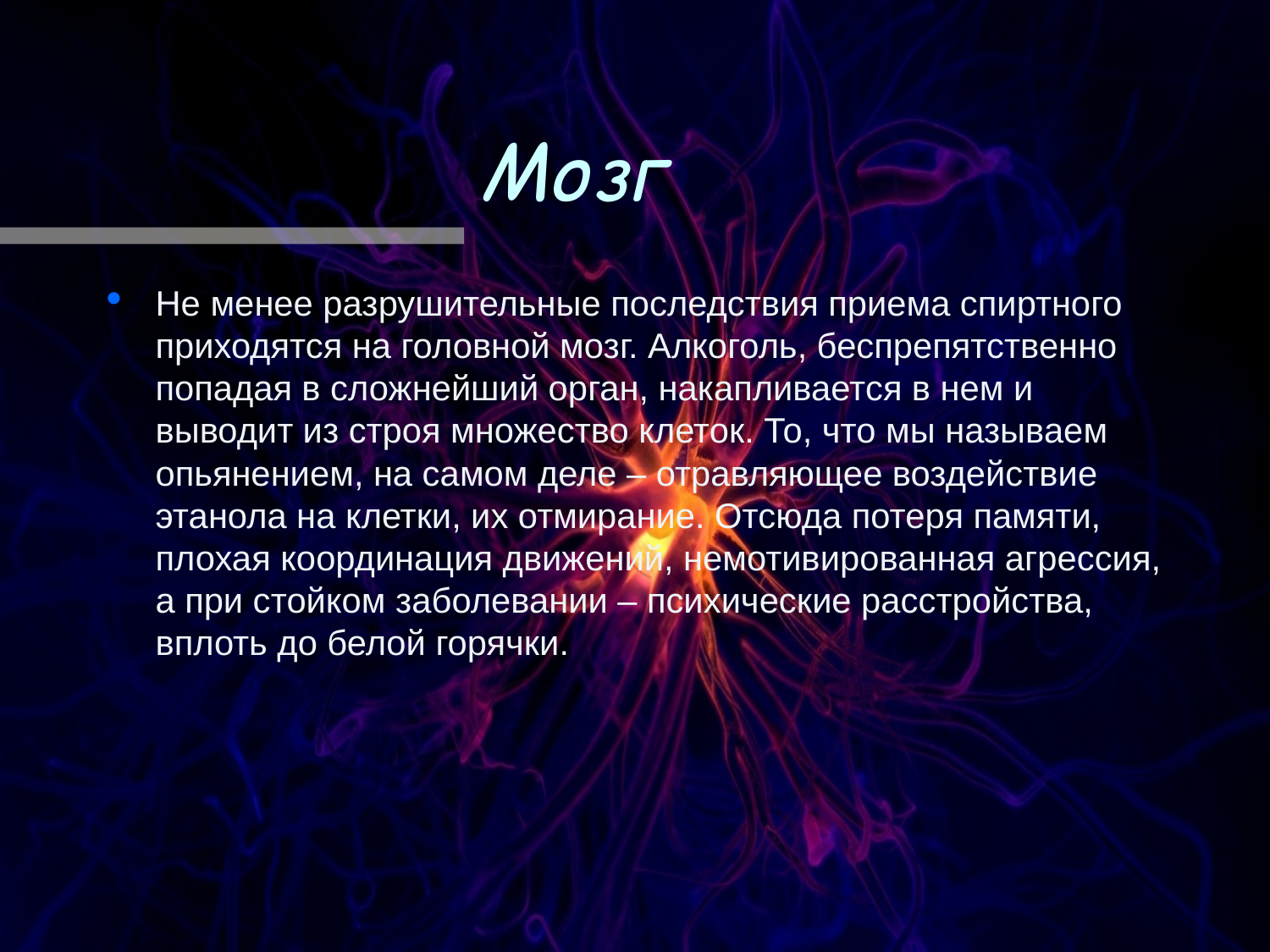

Мозг
Не менее разрушительные последствия приема спиртного приходятся на головной мозг. Алкоголь, беспрепятственно попадая в сложнейший орган, накапливается в нем и выводит из строя множество клеток. То, что мы называем опьянением, на самом деле – отравляющее воздействие этанола на клетки, их отмирание. Отсюда потеря памяти, плохая координация движений, немотивированная агрессия, а при стойком заболевании – психические расстройства, вплоть до белой горячки.